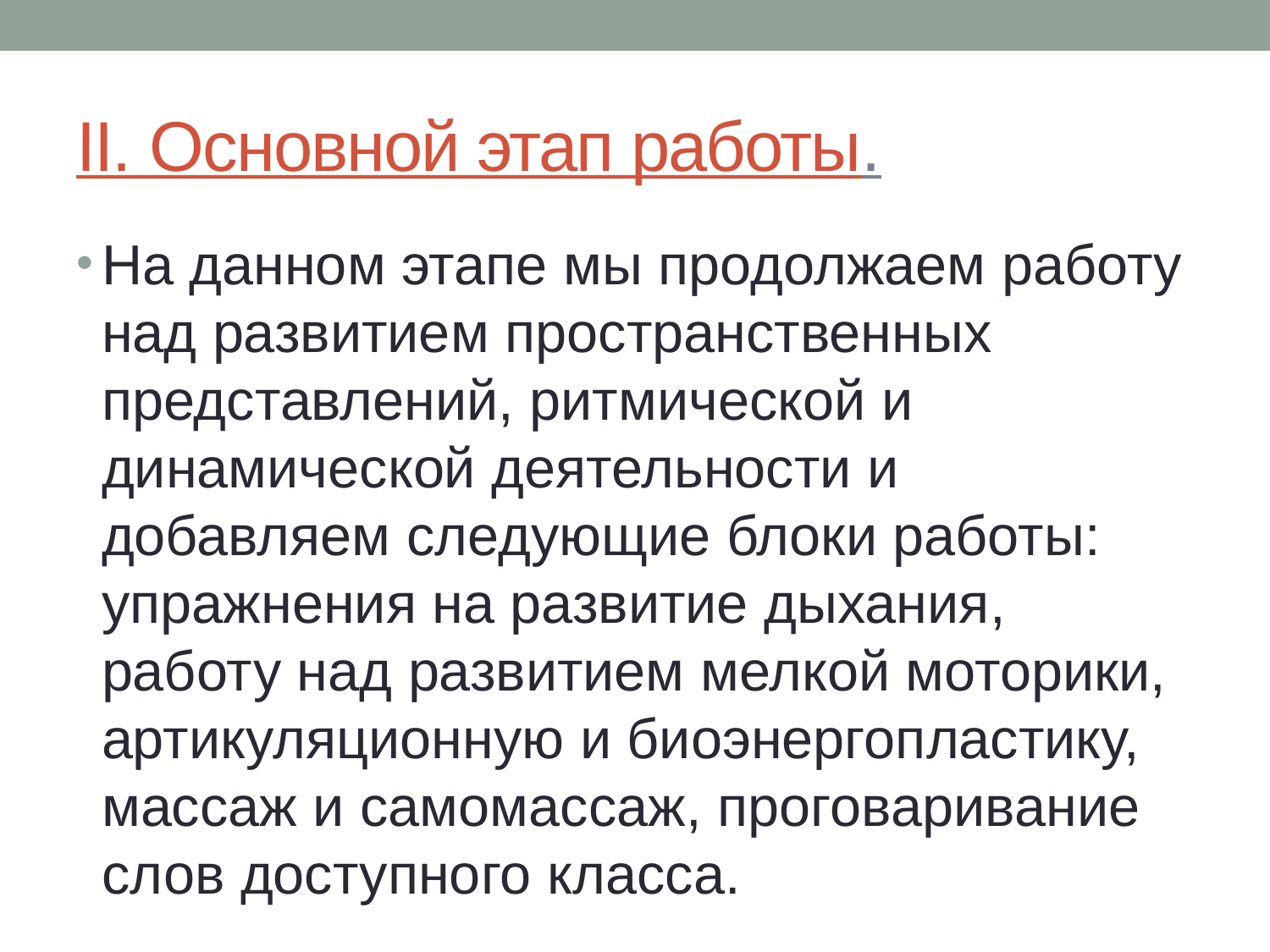

# II. Основной этап работы.
На данном этапе мы продолжаем работу над развитием пространственных представлений, ритмической и динамической деятельности и добавляем следующие блоки работы: упражнения на развитие дыхания, работу над развитием мелкой моторики, артикуляционную и биоэнергопластику, массаж и самомассаж, проговаривание слов доступного класса.